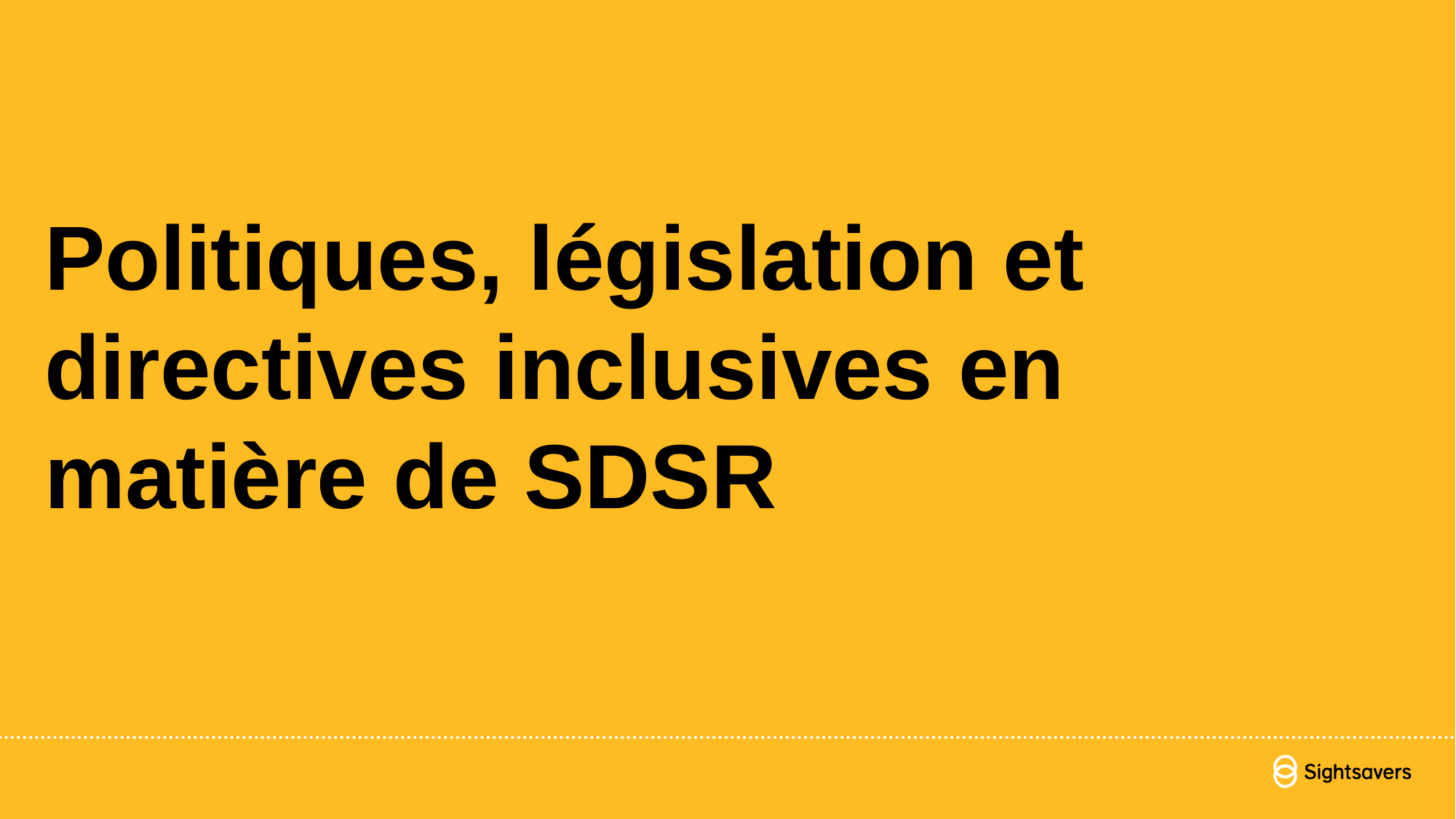

# Politiques, législation et directives inclusives en matière de SDSR